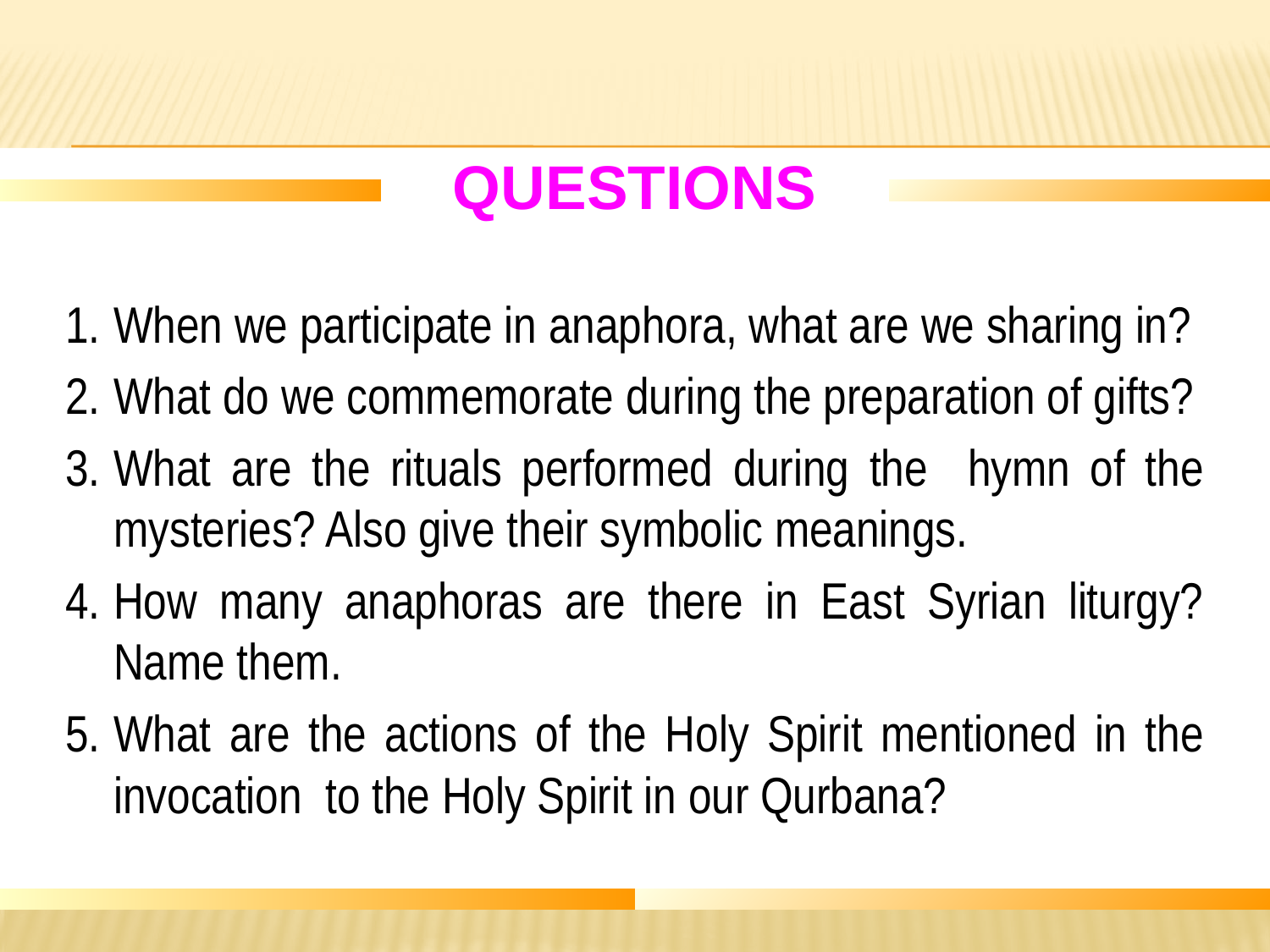

# Questions

1.	When we participate in anaphora, what are we sharing in?
2.	What do we commemorate during the preparation of gifts?
3.	What are the rituals performed during the  hymn of the mysteries? Also give their symbolic meanings.
4.	How many anaphoras are there in East Syrian liturgy? Name them.
5.	What are the actions of the Holy Spirit mentioned in the invocation  to the Holy Spirit in our Qurbana?